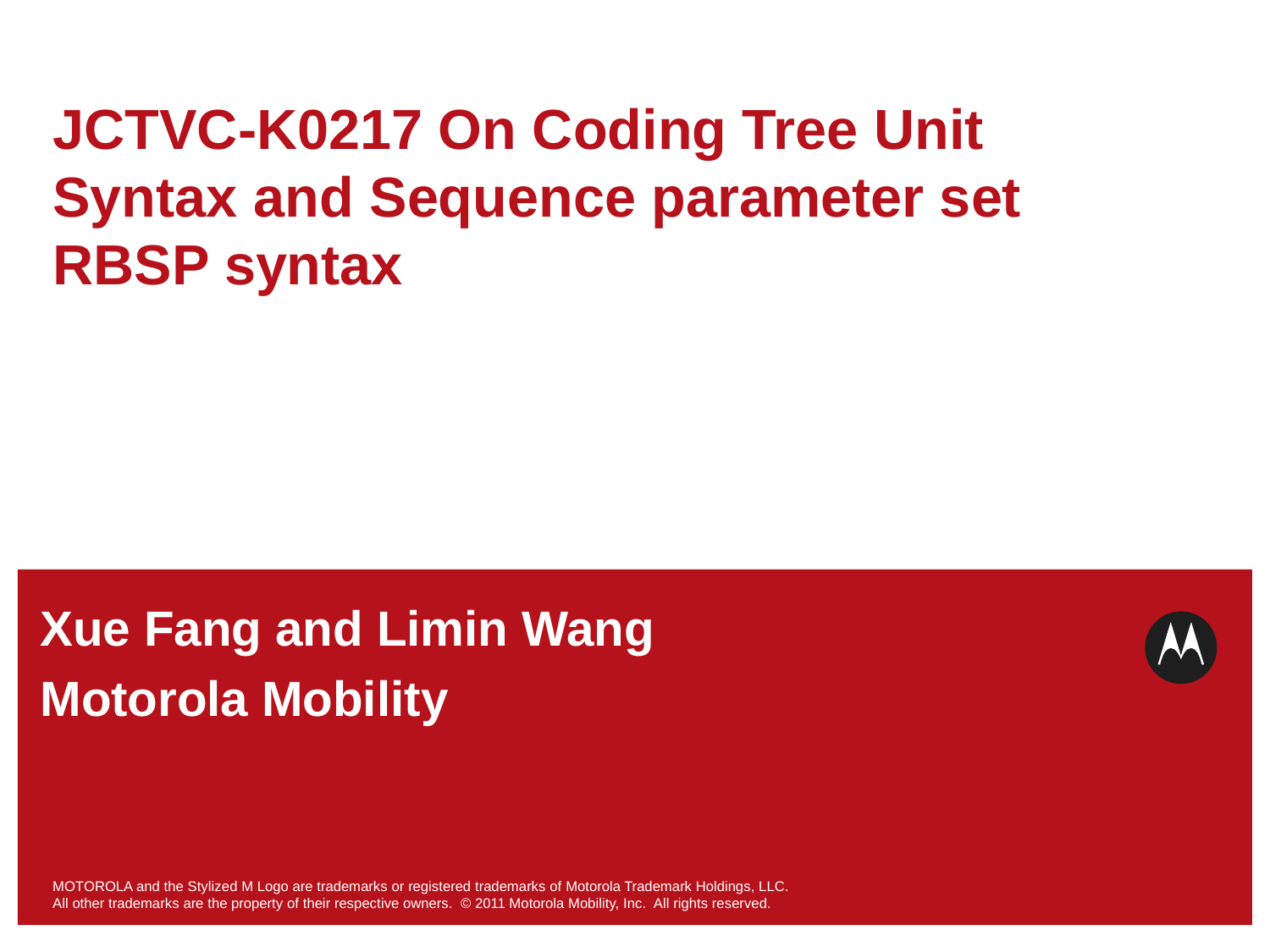

# JCTVC-K0217 On Coding Tree Unit Syntax and Sequence parameter set RBSP syntax
Xue Fang and Limin Wang
Motorola Mobility